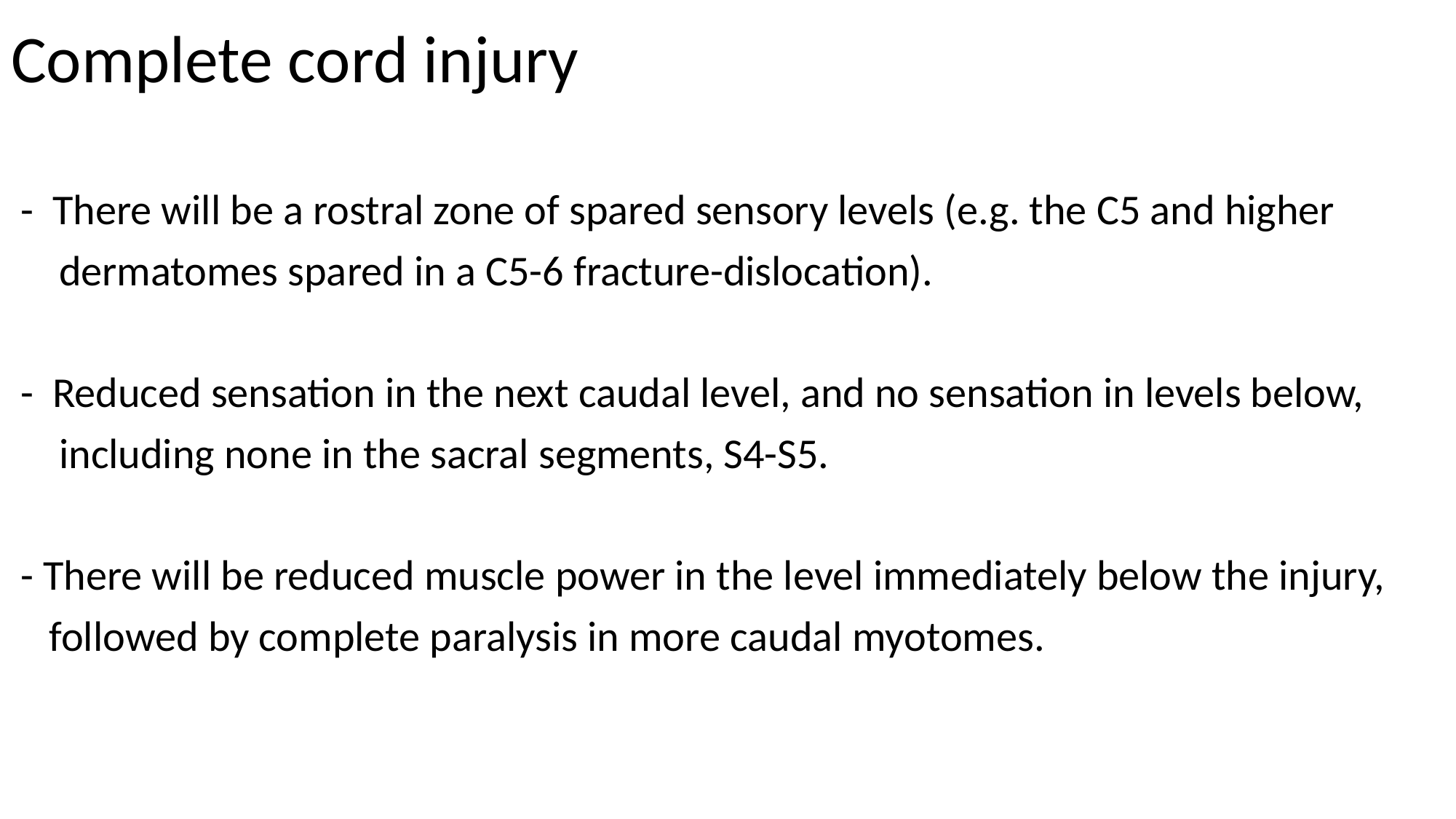

# Complete cord injury

 -  There will be a rostral zone of spared sensory levels (e.g. the C5 and higher
     dermatomes spared in a C5-6 fracture-dislocation).

 -  Reduced sensation in the next caudal level, and no sensation in levels below,
     including none in the sacral segments, S4-S5.

 - There will be reduced muscle power in the level immediately below the injury,
    followed by complete paralysis in more caudal myotomes.